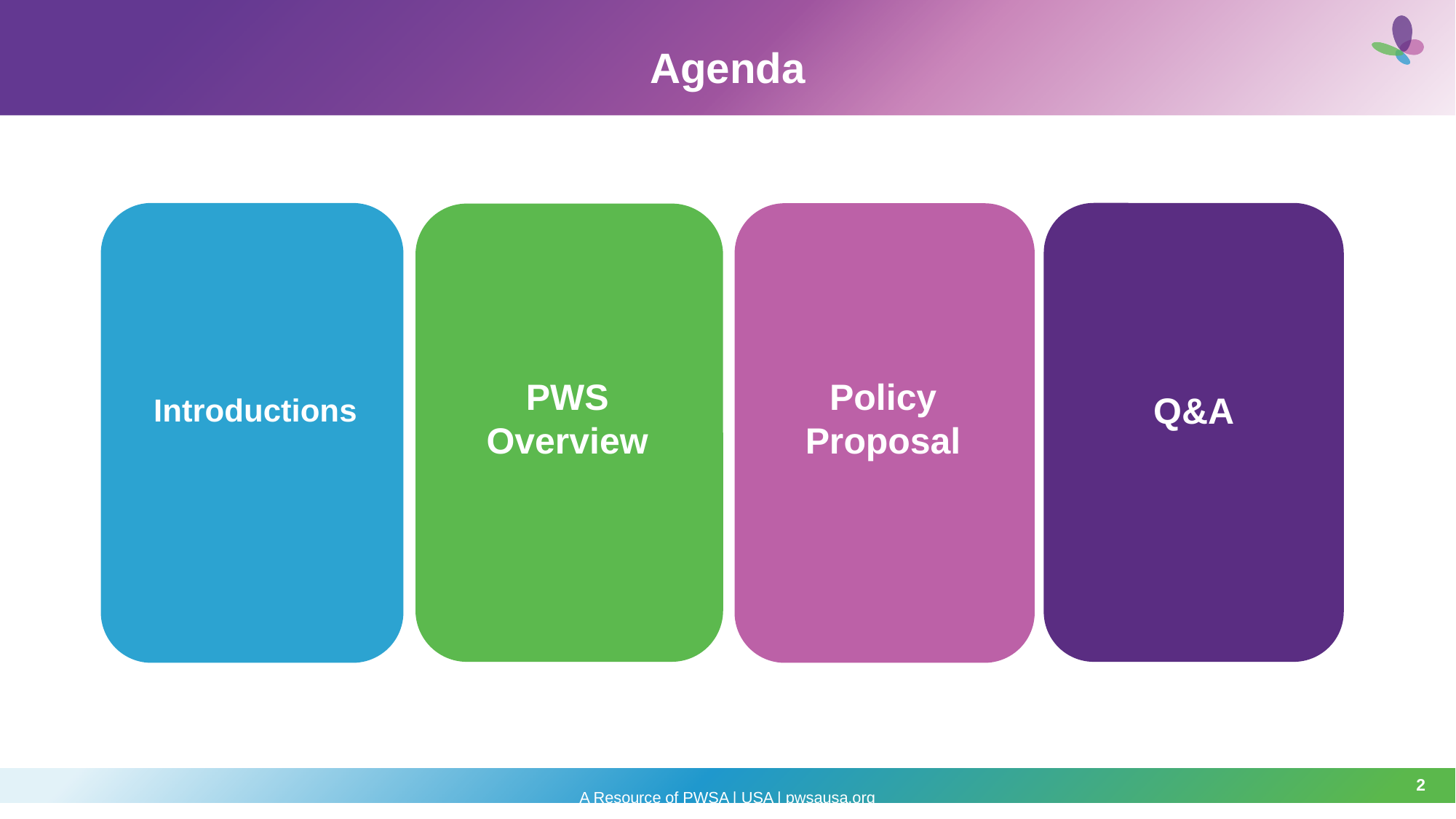

# Agenda

{TEXT}
PWS Overview
Policy Proposal
Q&A
Introductions
2